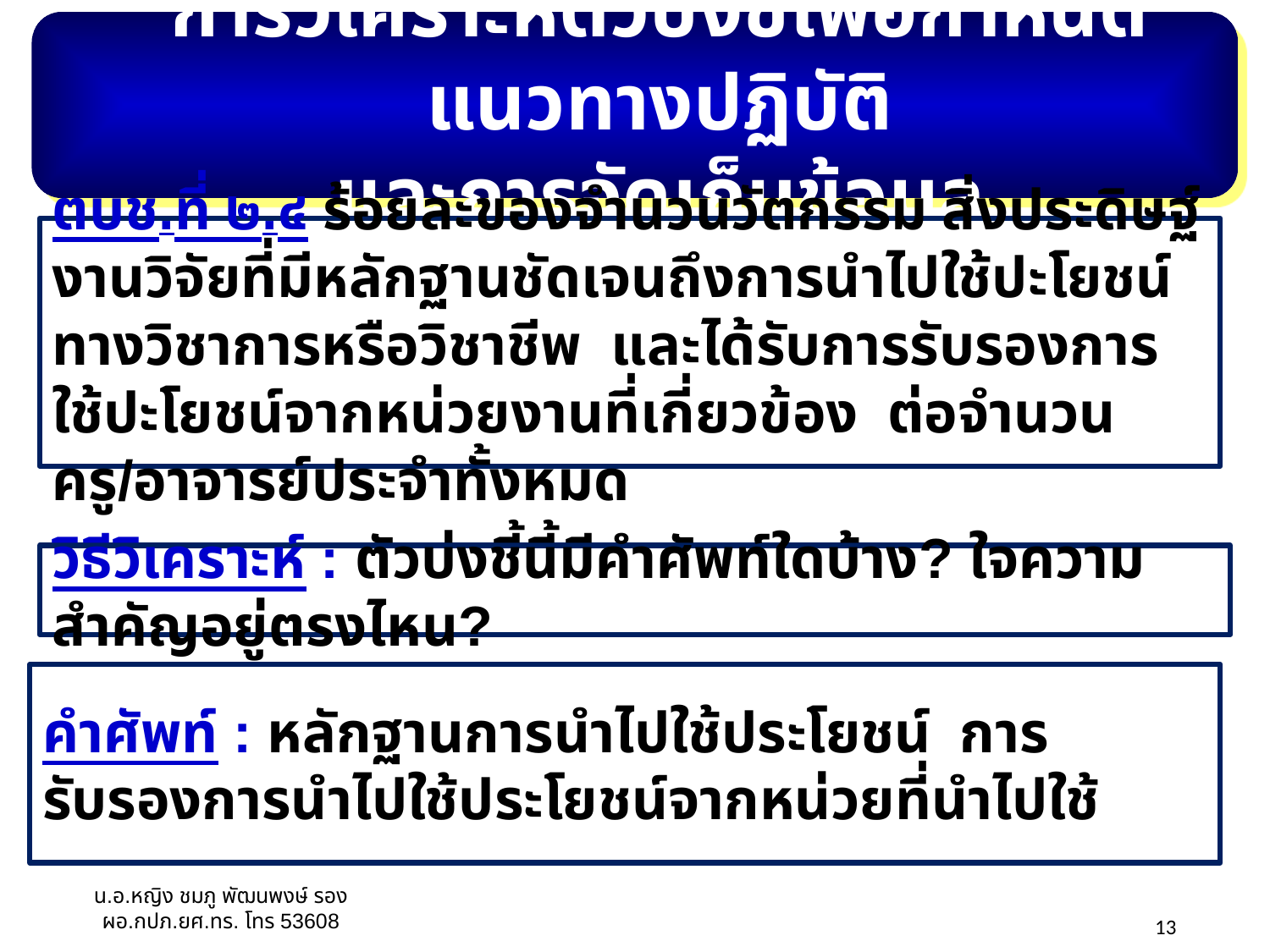

การวิเคราะห์ตัวบ่งชี้เพื่อกำหนดแนวทางปฏิบัติ
และการจัดเก็บข้อมูล
ตบช.ที่ ๒.๔ ร้อยละของจำนวนวัตกรรม สิ่งประดิษฐ์ งานวิจัยที่มีหลักฐานชัดเจนถึงการนำไปใช้ปะโยชน์ทางวิชาการหรือวิชาชีพ  และได้รับการรับรองการใช้ปะโยชน์จากหน่วยงานที่เกี่ยวข้อง  ต่อจำนวนครู/อาจารย์ประจำทั้งหมด
วิธีวิเคราะห์ : ตัวบ่งชี้นี้มีคำศัพท์ใดบ้าง? ใจความสำคัญอยู่ตรงไหน?
คำศัพท์ : หลักฐานการนำไปใช้ประโยชน์  การรับรองการนำไปใช้ประโยชน์จากหน่วยที่นำไปใช้
น.อ.หญิง ชมภู พัฒนพงษ์ รอง ผอ.กปภ.ยศ.ทร. โทร 53608
26/03/55
13